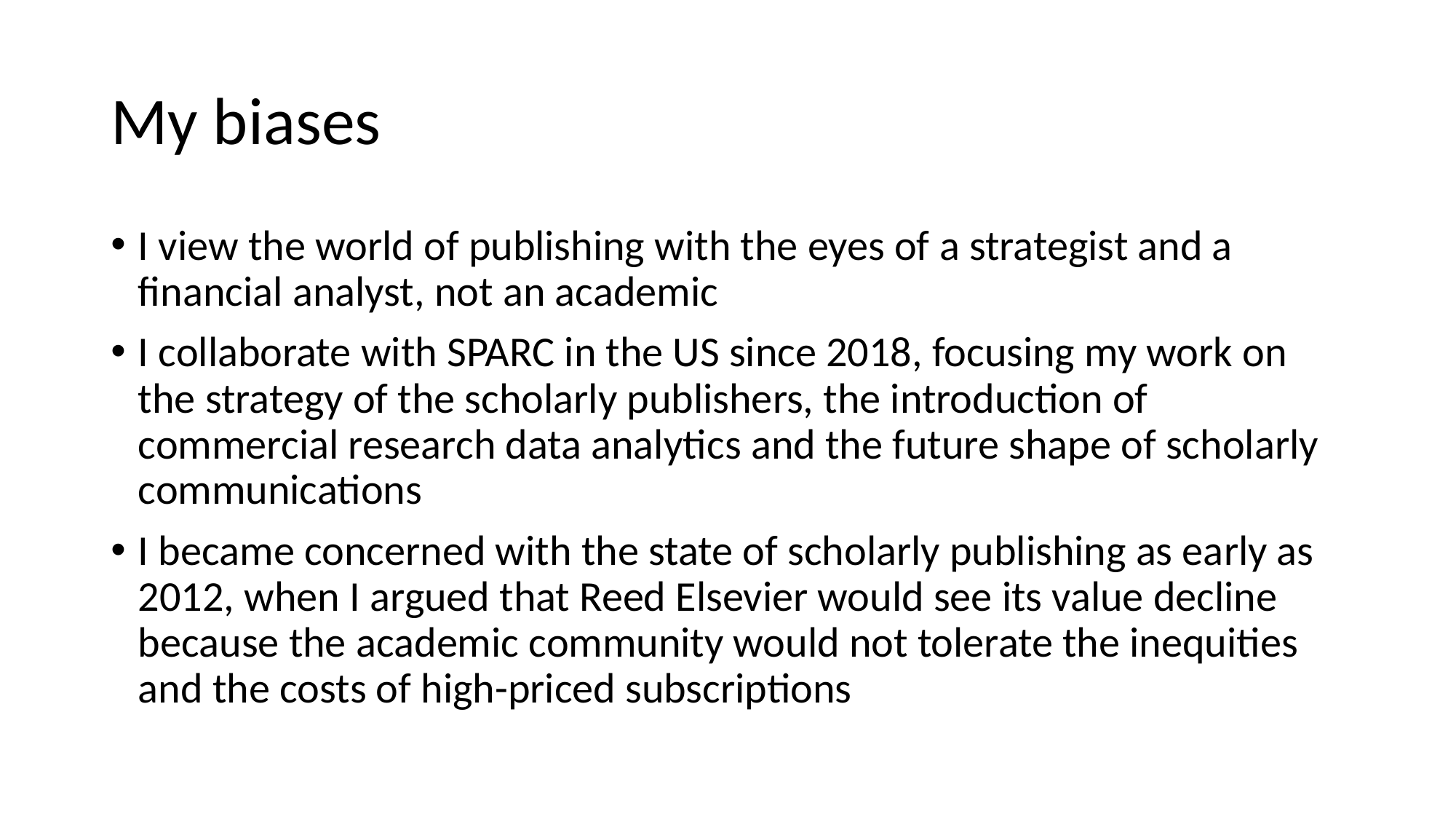

# My biases
I view the world of publishing with the eyes of a strategist and a financial analyst, not an academic
I collaborate with SPARC in the US since 2018, focusing my work on the strategy of the scholarly publishers, the introduction of commercial research data analytics and the future shape of scholarly communications
I became concerned with the state of scholarly publishing as early as 2012, when I argued that Reed Elsevier would see its value decline because the academic community would not tolerate the inequities and the costs of high-priced subscriptions